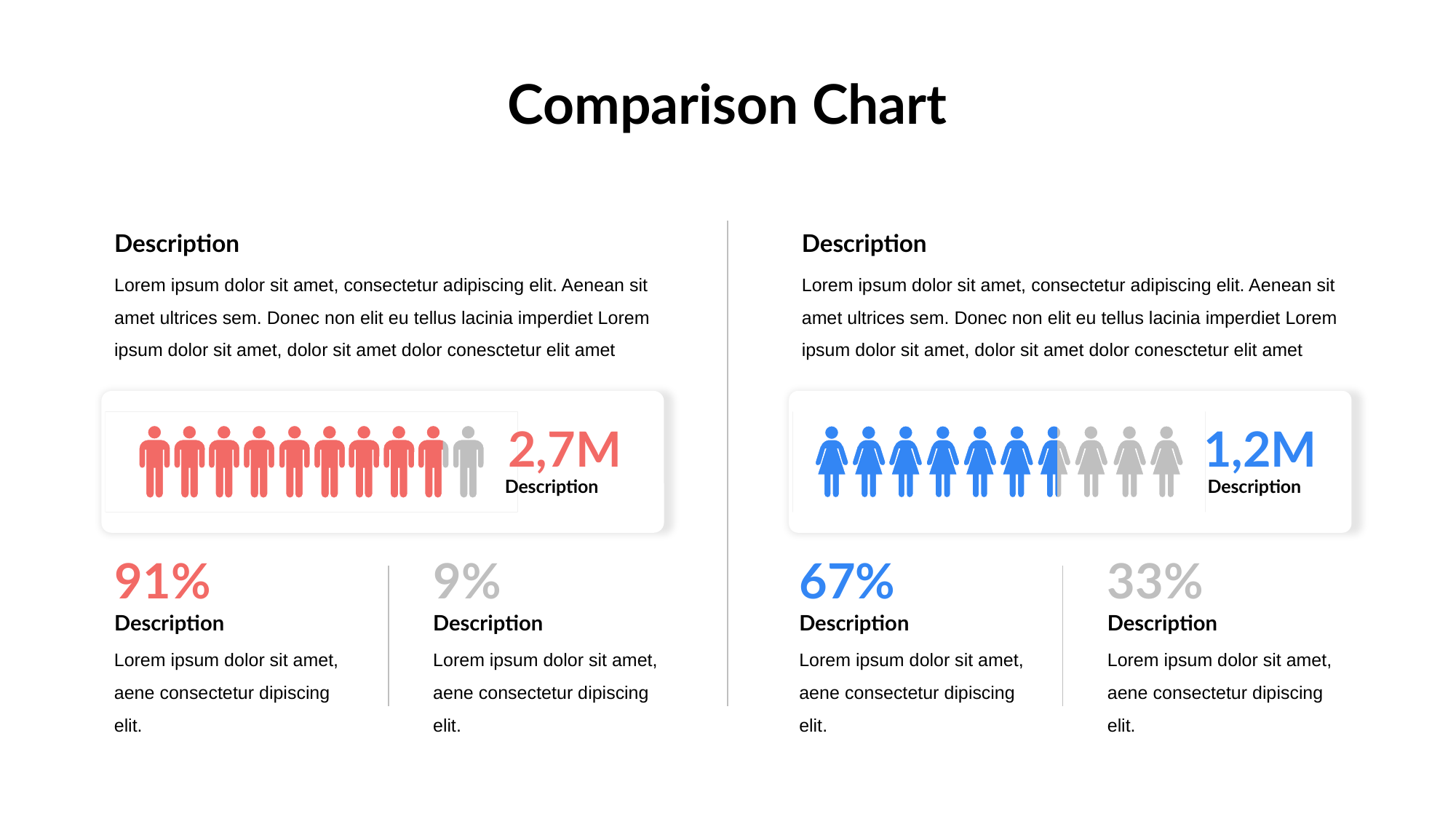

# Comparison Chart
Description
Description
Lorem ipsum dolor sit amet, consectetur adipiscing elit. Aenean sit amet ultrices sem. Donec non elit eu tellus lacinia imperdiet Lorem ipsum dolor sit amet, dolor sit amet dolor conesctetur elit amet
Lorem ipsum dolor sit amet, consectetur adipiscing elit. Aenean sit amet ultrices sem. Donec non elit eu tellus lacinia imperdiet Lorem ipsum dolor sit amet, dolor sit amet dolor conesctetur elit amet

2,7M
1,2M

Description
Description
91%
9%
67%
33%
Description
Description
Description
Description
Lorem ipsum dolor sit amet, aene consectetur dipiscing elit.
Lorem ipsum dolor sit amet, aene consectetur dipiscing elit.
Lorem ipsum dolor sit amet, aene consectetur dipiscing elit.
Lorem ipsum dolor sit amet, aene consectetur dipiscing elit.